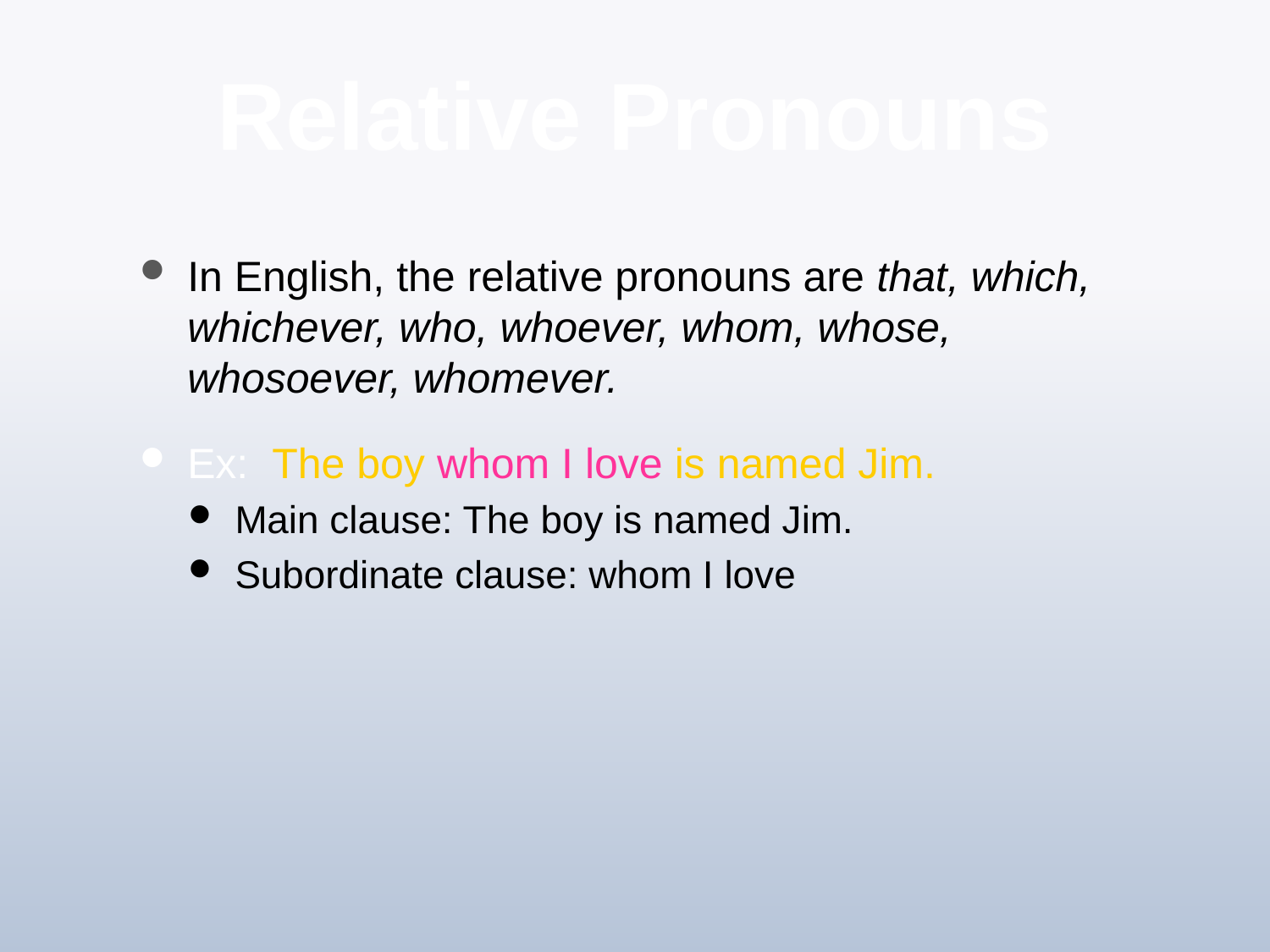

# Relative Pronouns
In English, the relative pronouns are that, which, whichever, who, whoever, whom, whose, whosoever, whomever.
Ex:  The boy whom I love is named Jim.
Main clause: The boy is named Jim.
Subordinate clause: whom I love